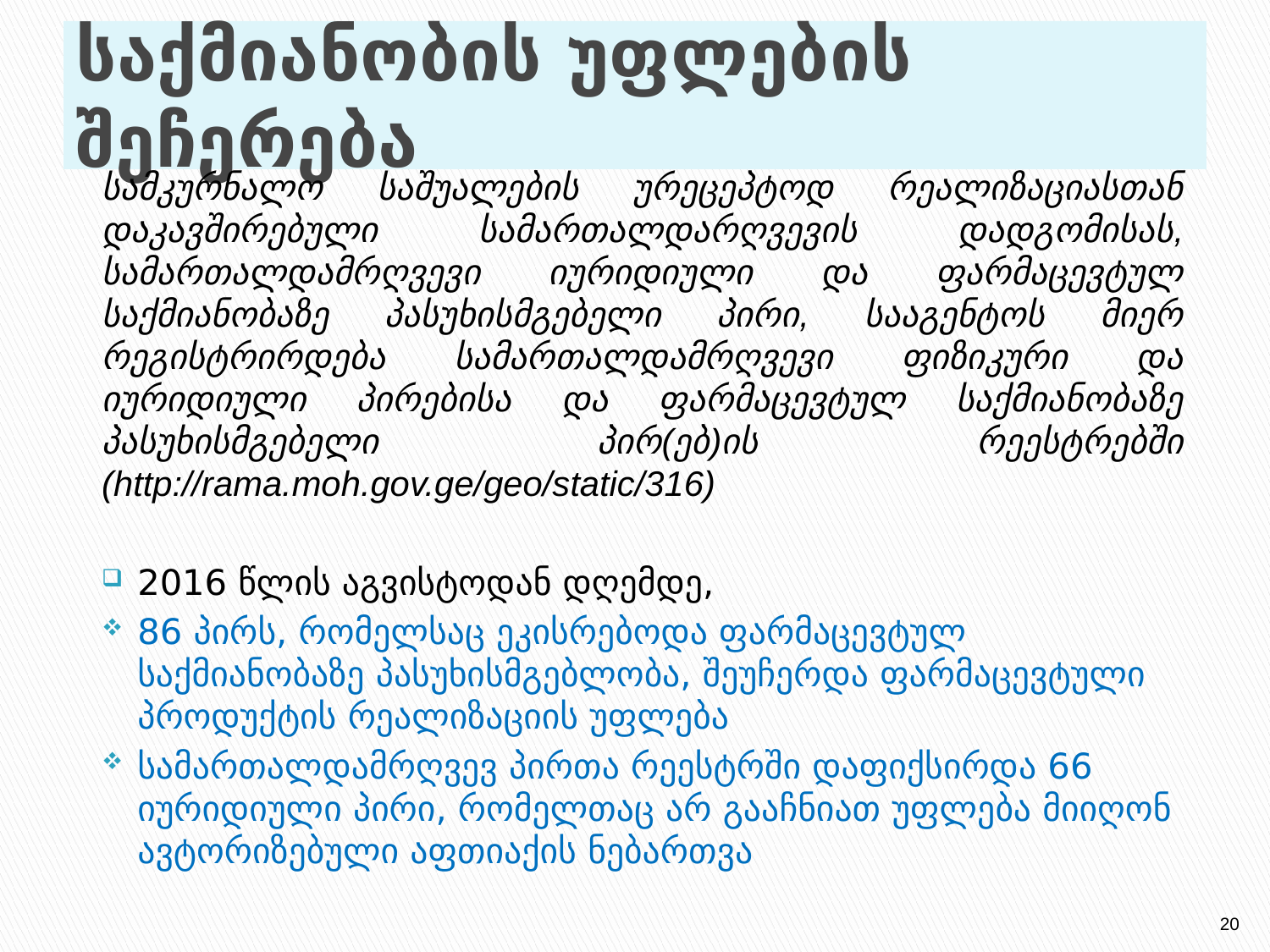

# საქმიანობის უფლების შეჩერება
სამკურნალო საშუალების ურეცეპტოდ რეალიზაციასთან დაკავშირებული სამართალდარღვევის დადგომისას, სამართალდამრღვევი იურიდიული და ფარმაცევტულ საქმიანობაზე პასუხისმგებელი პირი, სააგენტოს მიერ რეგისტრირდება სამართალდამრღვევი ფიზიკური და იურიდიული პირებისა და ფარმაცევტულ საქმიანობაზე პასუხისმგებელი პირ(ებ)ის რეესტრებში (http://rama.moh.gov.ge/geo/static/316)

2016 წლის აგვისტოდან დღემდე,
86 პირს, რომელსაც ეკისრებოდა ფარმაცევტულ საქმიანობაზე პასუხისმგებლობა, შეუჩერდა ფარმაცევტული პროდუქტის რეალიზაციის უფლება
სამართალდამრღვევ პირთა რეესტრში დაფიქსირდა 66 იურიდიული პირი, რომელთაც არ გააჩნიათ უფლება მიიღონ ავტორიზებული აფთიაქის ნებართვა
20